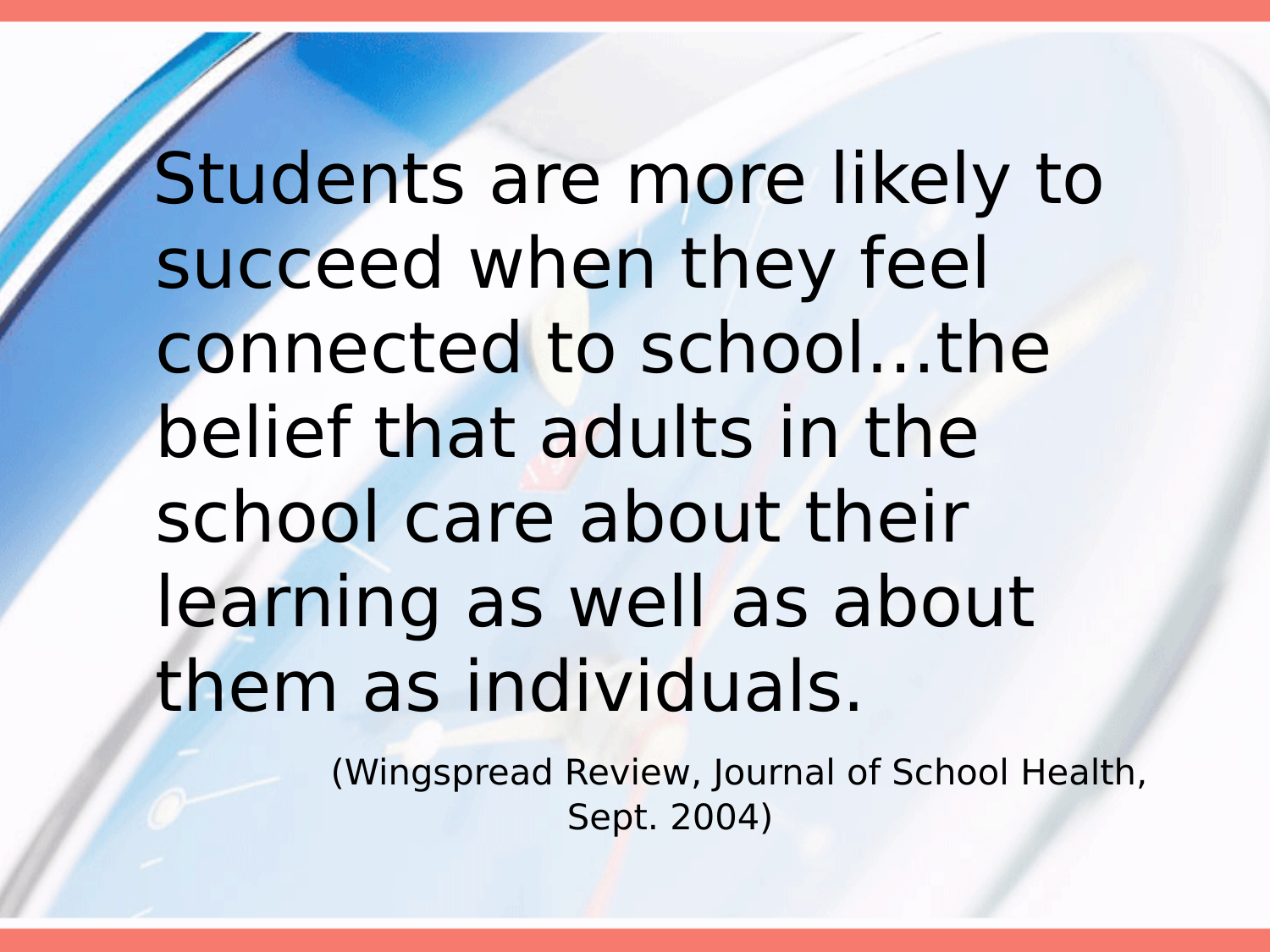

Students are more likely to succeed when they feel connected to school…the belief that adults in the school care about their learning as well as about them as individuals.
              (Wingspread Review, Journal of School Health,    Sept. 2004)